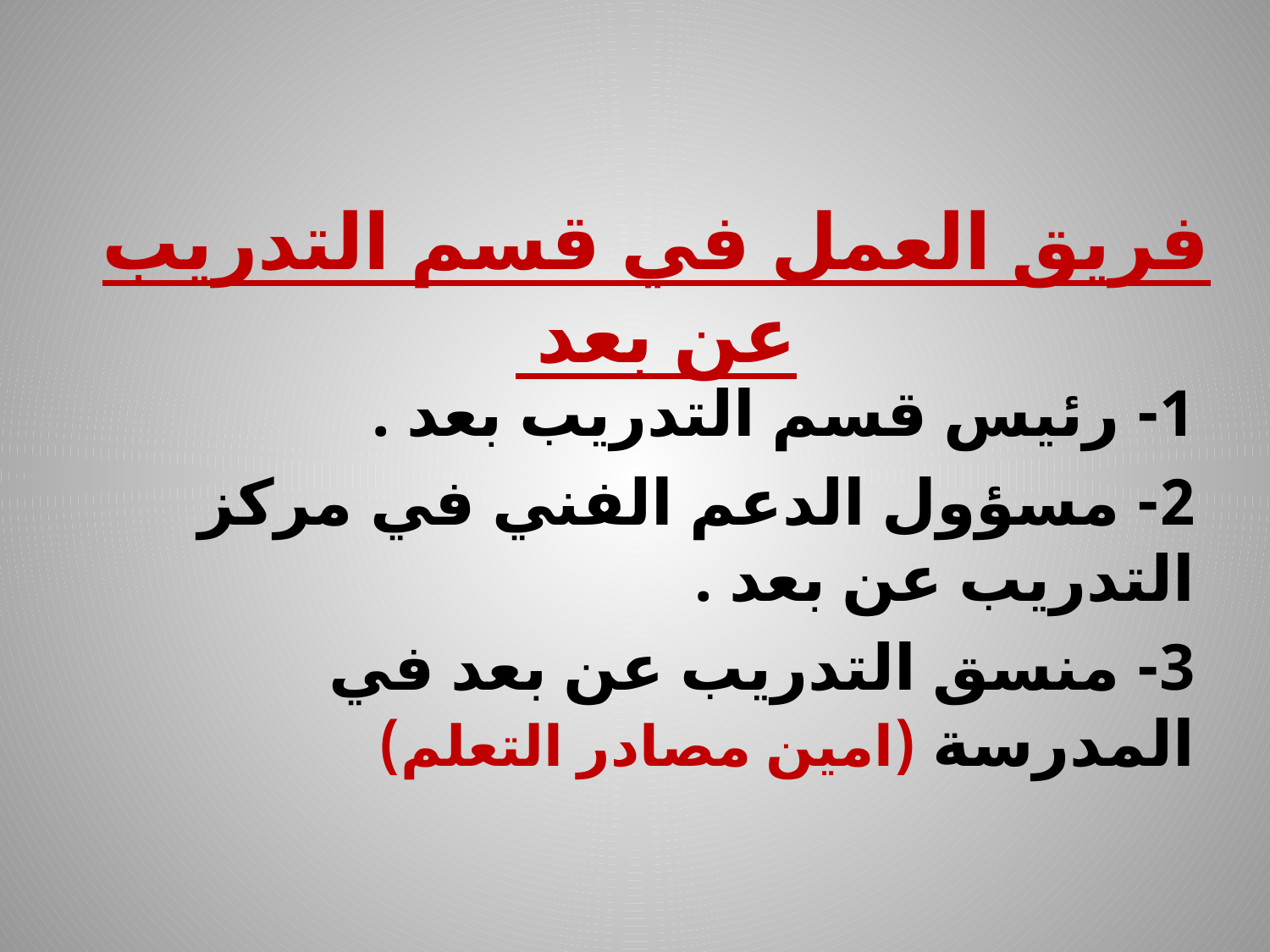

# فريق العمل في قسم التدريب عن بعد
1- رئيس قسم التدريب بعد .
2- مسؤول الدعم الفني في مركز التدريب عن بعد .
3- منسق التدريب عن بعد في المدرسة (امين مصادر التعلم)